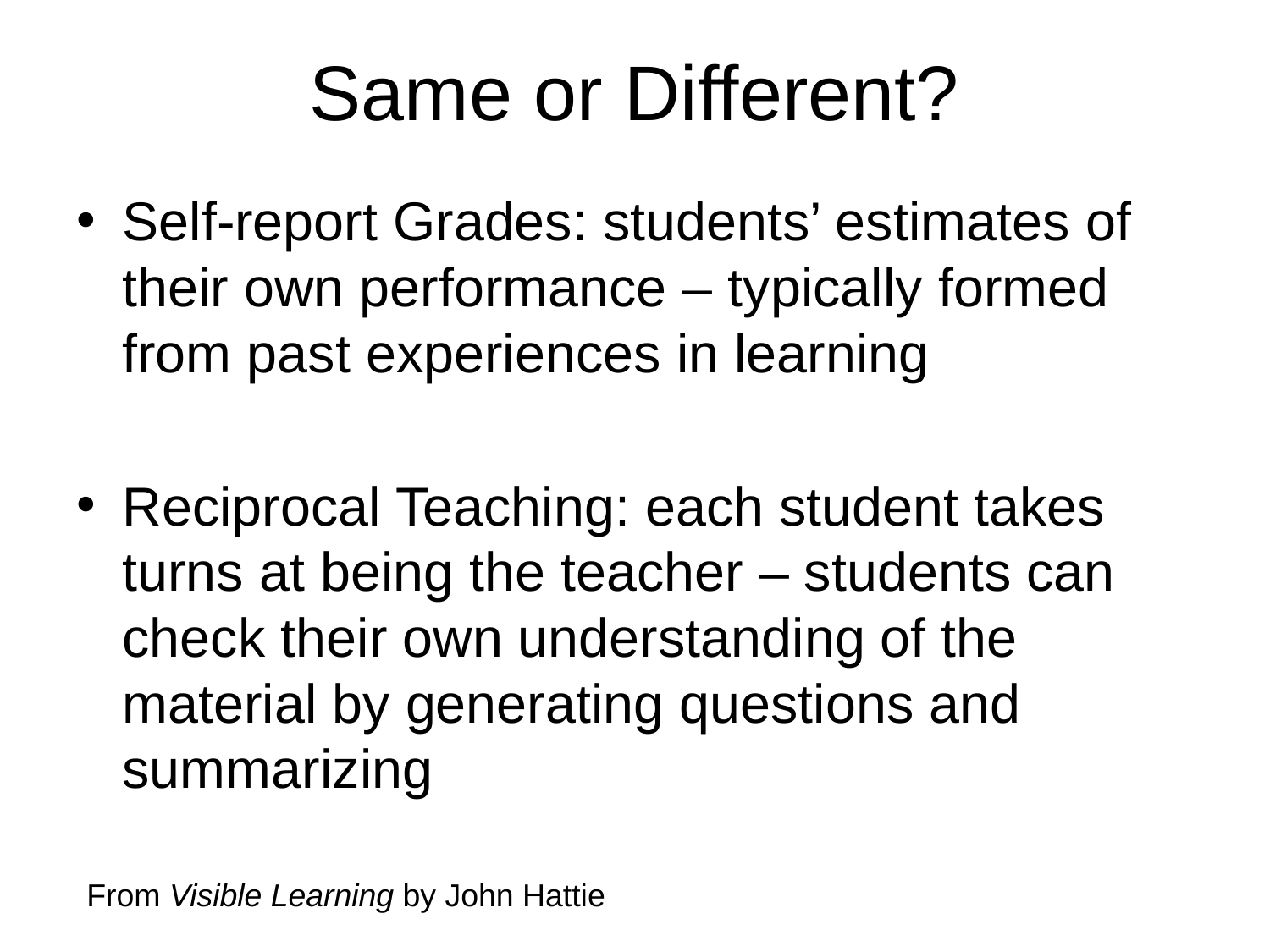

# Same or Different?
Self-report Grades: students’ estimates of their own performance – typically formed from past experiences in learning

Reciprocal Teaching: each student takes turns at being the teacher – students can check their own understanding of the material by generating questions and summarizing

From Visible Learning by John Hattie